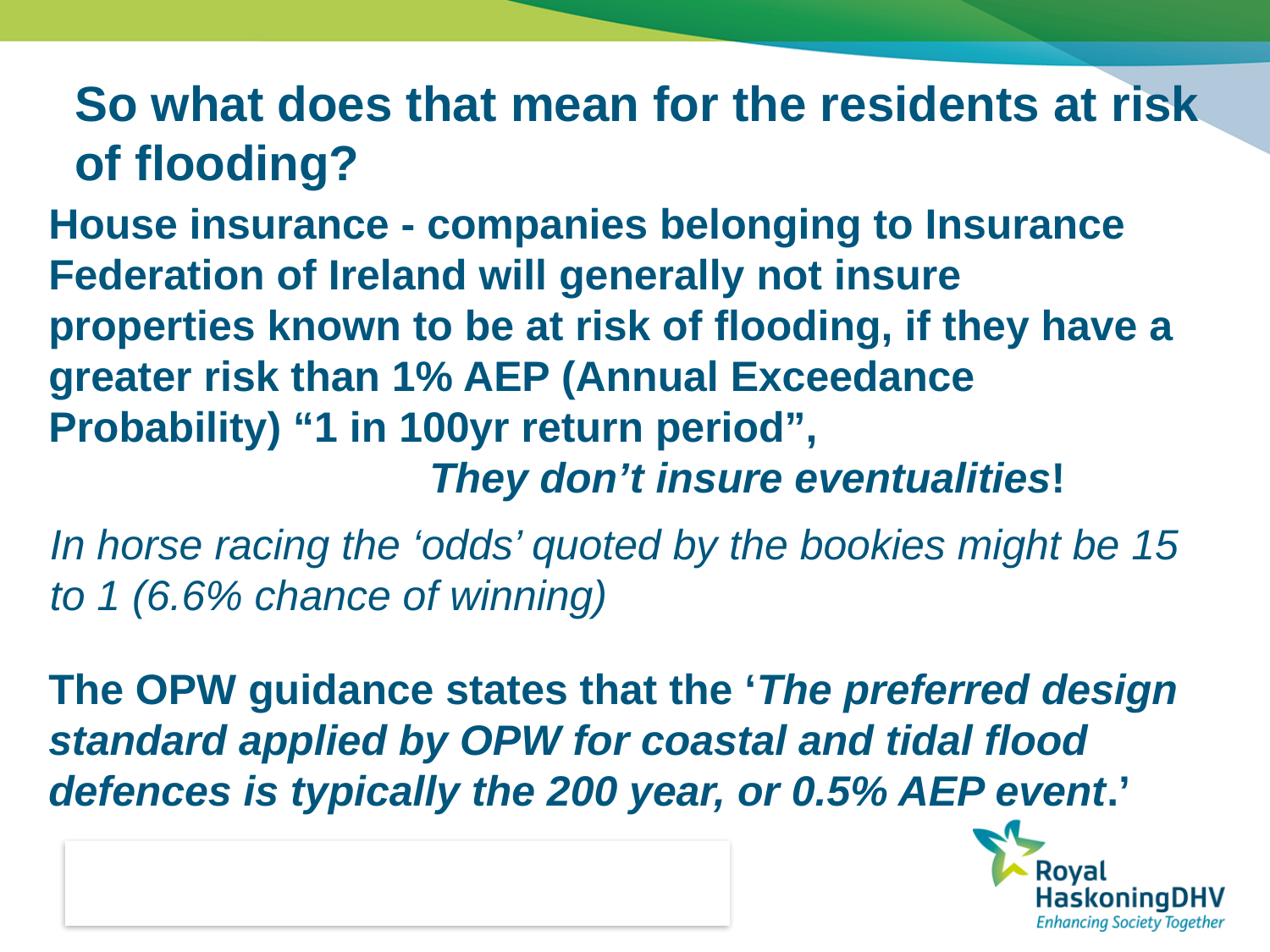

# So what does that mean for the residents at risk of flooding?
House insurance - companies belonging to Insurance Federation of Ireland will generally not insure properties known to be at risk of flooding, if they have a greater risk than 1% AEP (Annual Exceedance Probability) “1 in 100yr return period”,
			They don’t insure eventualities!
In horse racing the ‘odds’ quoted by the bookies might be 15 to 1 (6.6% chance of winning)
The OPW guidance states that the ‘The preferred design standard applied by OPW for coastal and tidal flood defences is typically the 200 year, or 0.5% AEP event.’